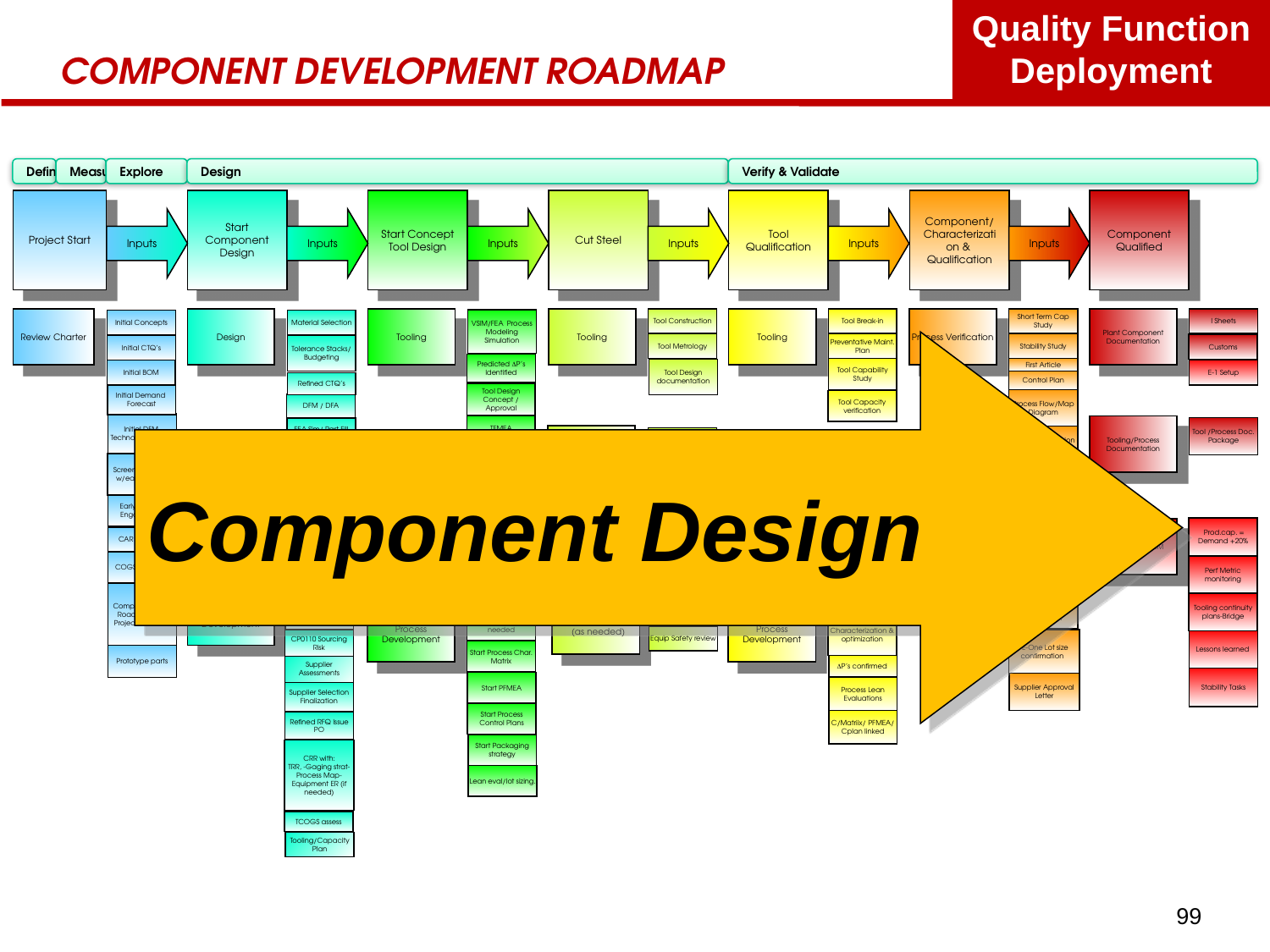

# COMPONENT DEVELOPMENT ROADMAP
Define
Measure
Explore
Design
Verify & Validate
Project Start
Start Component Design
Start Concept Tool Design
Cut Steel
Tool Qualification
Component/Characterization &  Qualification
Component Qualified
Inputs
Inputs
Inputs
Inputs
Inputs
Inputs
Review Charter
Design
Tooling
Tooling
Tool Construction
Tooling
Tool Break-in
Process Verification
Short Term Cap Study
Plant Component Documentation
I Sheets
VSIM/FEA  Process Modeling Simulation
Material Selection
Initial Concepts
Component Design
Tool Metrology
Preventative Maint. Plan
Stability Study
Customs
Tolerance Stacks/
Budgeting
Initial CTQ’s
Predicted ΔP’s Identified
Tool Capability Study
First Article
Tool Design documentation
E-1 Setup
Initial BOM
Control Plan
Refined CTQ’s
Tool Design Concept / Approval
Initial Demand  Forecast
Process Flow/Map Diagram
Tool Capacity verification
DFM / DFA
Initial DFM-Technology  Select
TFMEA
Tooling/Process Documentation
Tool /Process Doc. Package
FEA Sim/ Part Fill Analysis
Gaging
G10002 Submission & Approval
Gage Construction
Tooling Spare Parts
NSR Dwgs ΔE’s Identified
Gaging
Screening RFQ’s- w/early Delta’s
GR&R
SR  Drawing
Verify Model to Tooling
Long Term Capability Est
Compatibility
Final Model / Database
Early Supplier Engagement
Gaging
Design Frozen
Gage Concept Design /Review
Software Validation
 Prod.cap. = Demand +20%
Stabilization/ LCM
CAR Estimates
BOM
Master Setup  Doc’s
Refined Demand Forecast
COGS Estimates
Perf Metric monitoring
Updated C/Matrix-Control Plan
Component Dev.
Roadmap into Project Schedule
Tooling/ Process Development
Tooling continuity plans-Bridge
Packaging confirmed.
Sub assy equipment   (as needed)
Equip. Construction
Technology Select - final
Process
Development
Process Development
Process Characterization & optimization
Revised CRR-as needed
Equip Safety review
 E-One Lot size confirmation
CP0110 Sourcing Risk
Lessons learned
Start Process Char. Matrix
Prototype parts
Supplier Assessments
ΔP’s confirmed
Stability Tasks
Start PFMEA
Supplier Approval Letter
Process Lean Evaluations
Supplier Selection Finalization
Start Process Control Plans
C/Matriix/ PFMEA/ Cplan linked
Refined RFQ Issue PO
Start Packaging strategy
CRR with:
TRR, -Gaging strat- Process Map-Equipment ER (if needed)
Lean eval/lot sizing.
TCOGS assess
Tooling/Capacity Plan